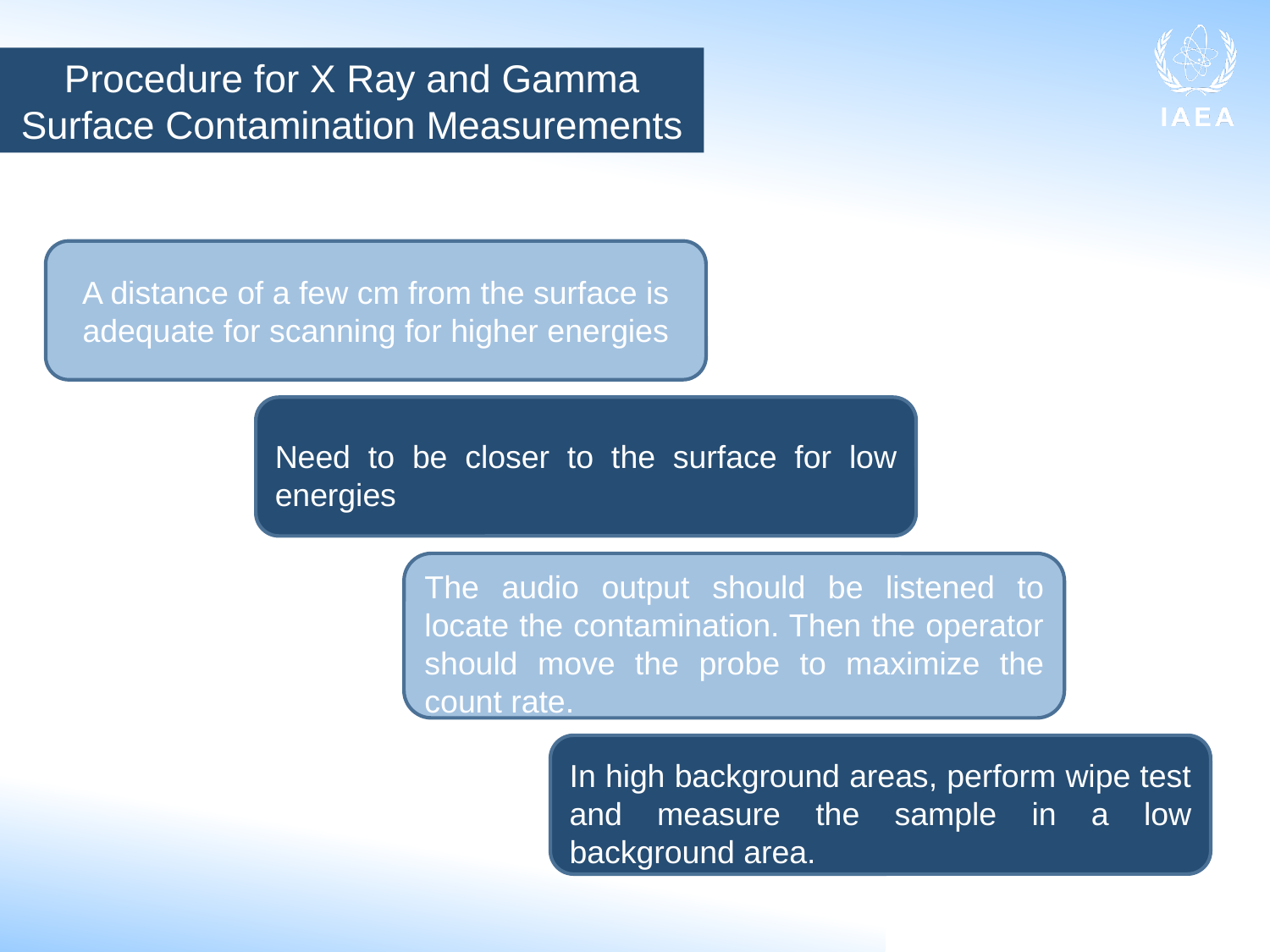

Procedure for X Ray and Gamma Surface Contamination Measurements

A distance of a few cm from the surface is adequate for scanning for higher energies

Need to be closer to the surface for low energies

The audio output should be listened to locate the contamination. Then the operator should move the probe to maximize the count rate.

In high background areas, perform wipe test and measure the sample in a low background area.